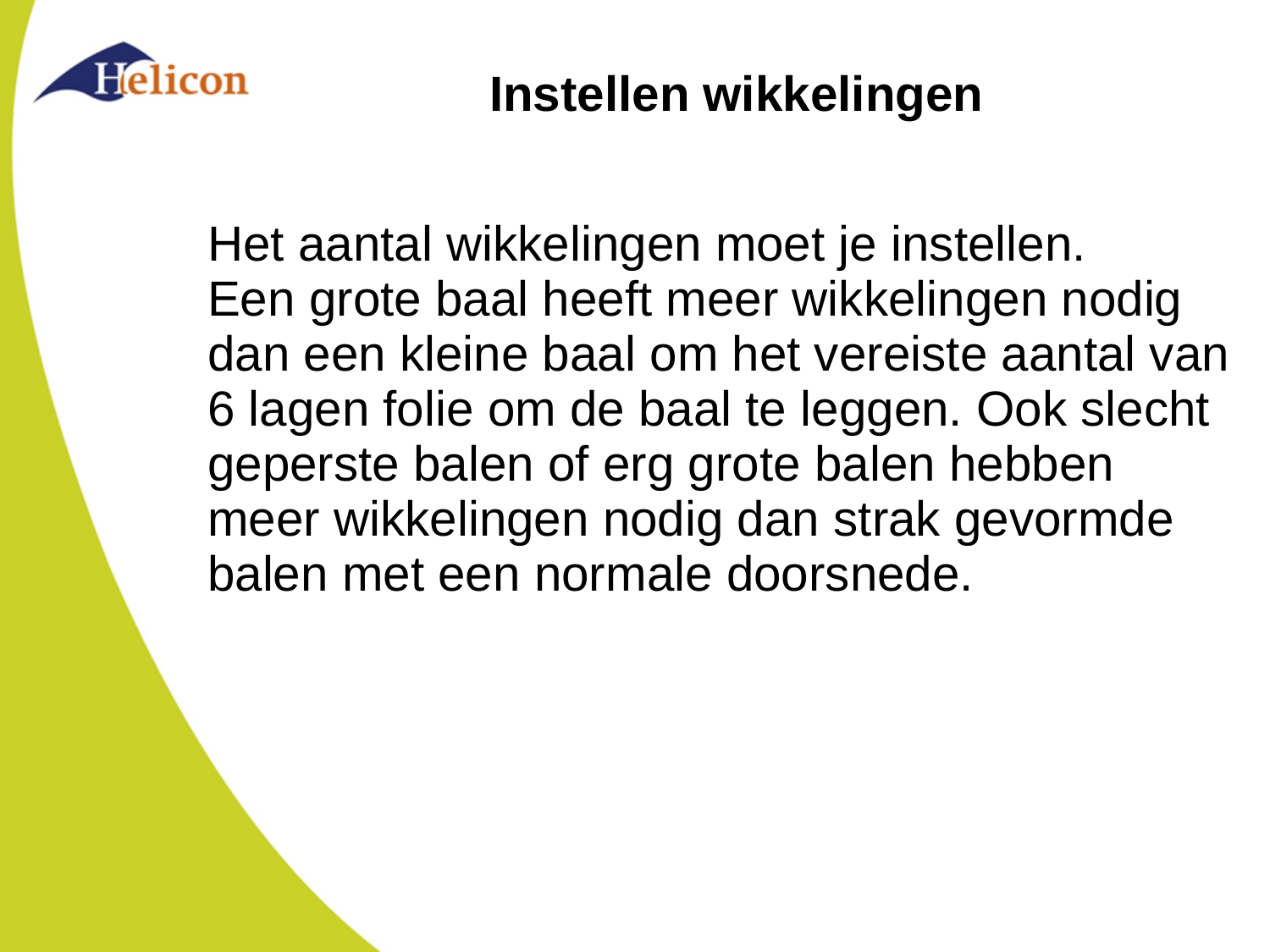

# Instellen wikkelingen
| Het aantal wikkelingen moet je instellen. Een grote baal heeft meer wikkelingen nodig dan een kleine baal om het vereiste aantal van 6 lagen folie om de baal te leggen. Ook slecht geperste balen of erg grote balen hebben meer wikkelingen nodig dan strak gevormde balen met een normale doorsnede. |
| --- |